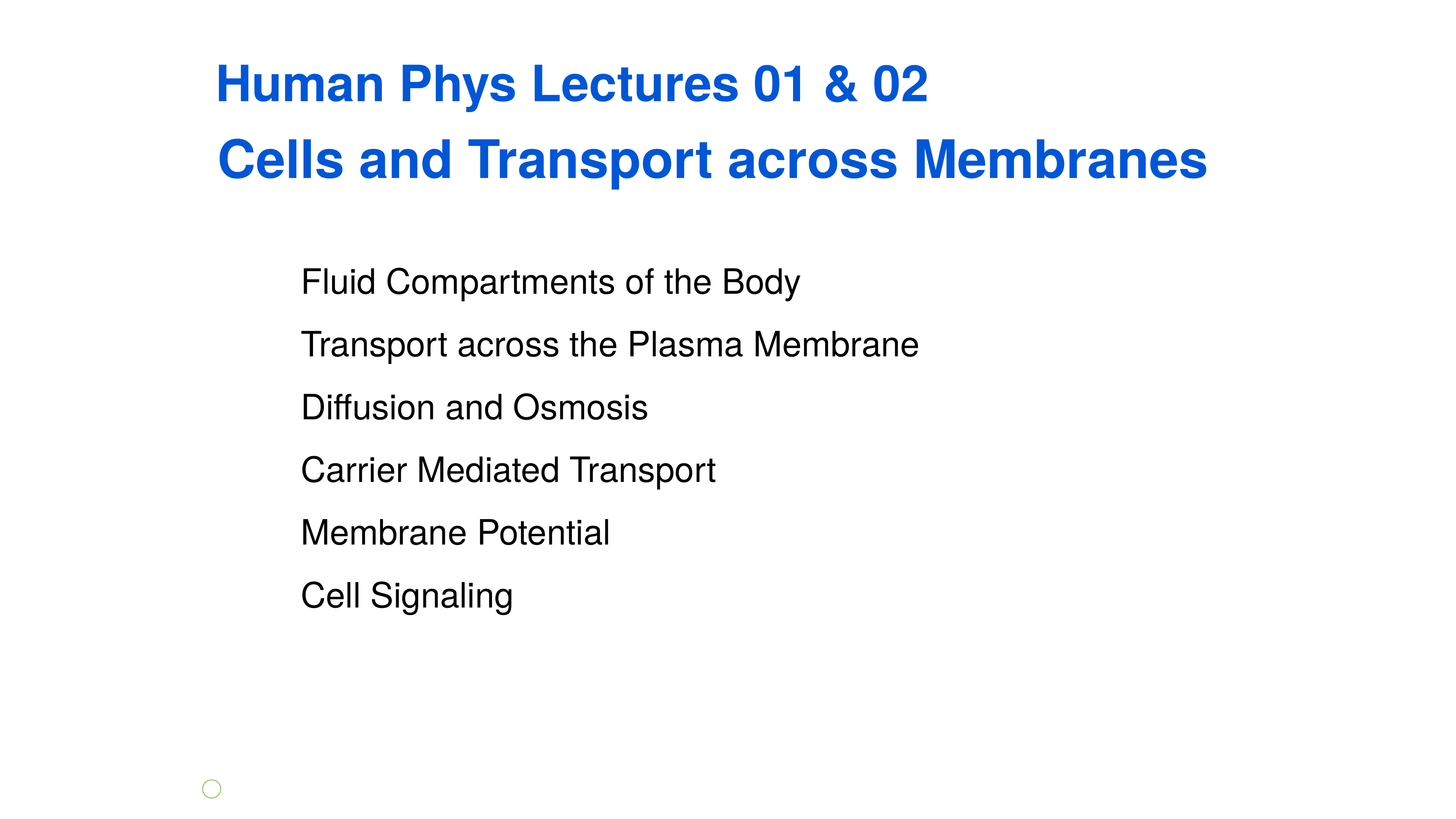

Human Phys Lectures 01 & 02
Cells and Transport across Membranes
Fluid Compartments of the Body
Transport across the Plasma Membrane
Diffusion and Osmosis
Carrier Mediated Transport
Membrane Potential
Cell Signaling